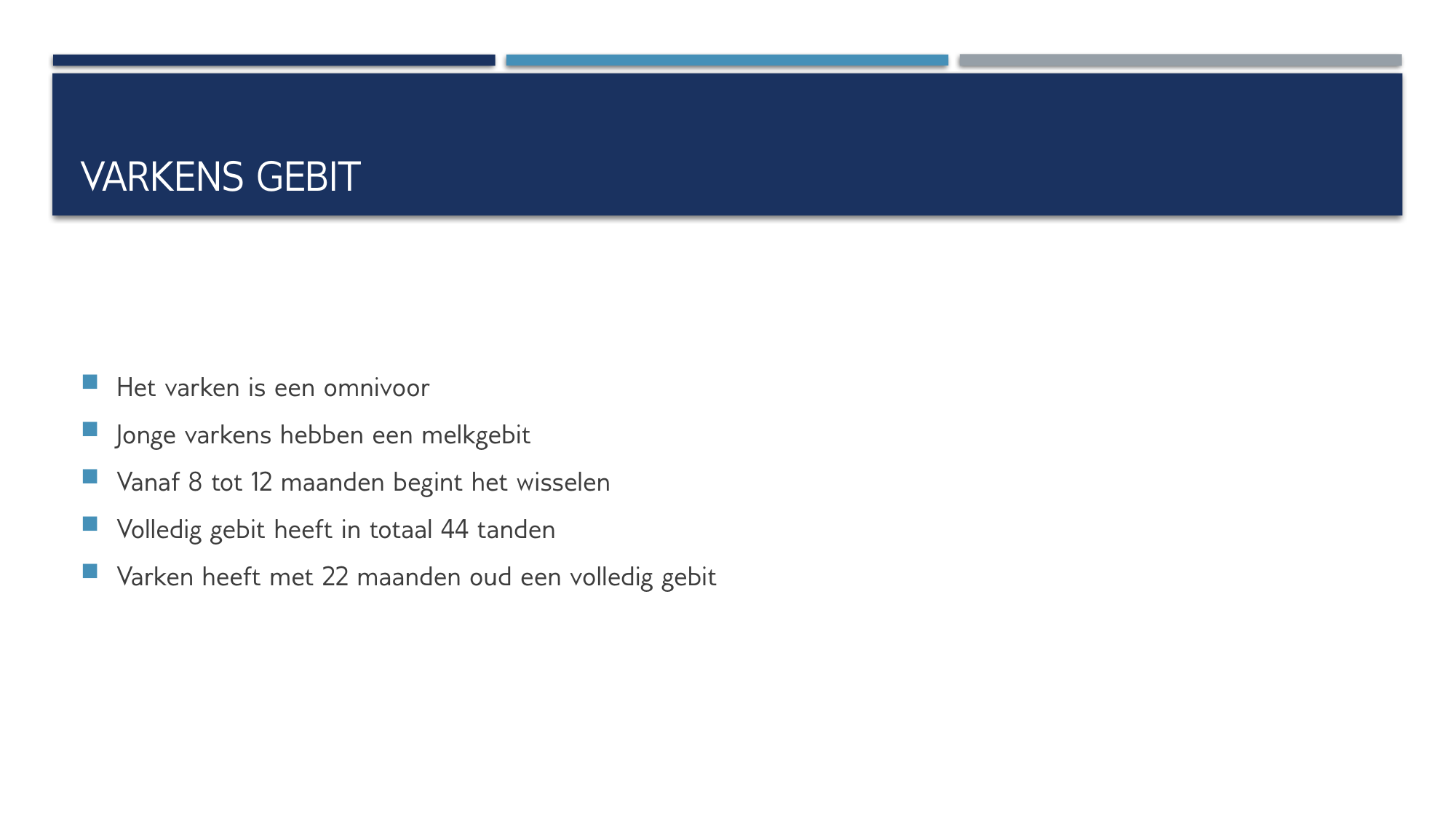

# Varkens gebit
Het varken is een omnivoor
Jonge varkens hebben een melkgebit
Vanaf 8 tot 12 maanden begint het wisselen
Volledig gebit heeft in totaal 44 tanden
Varken heeft met 22 maanden oud een volledig gebit